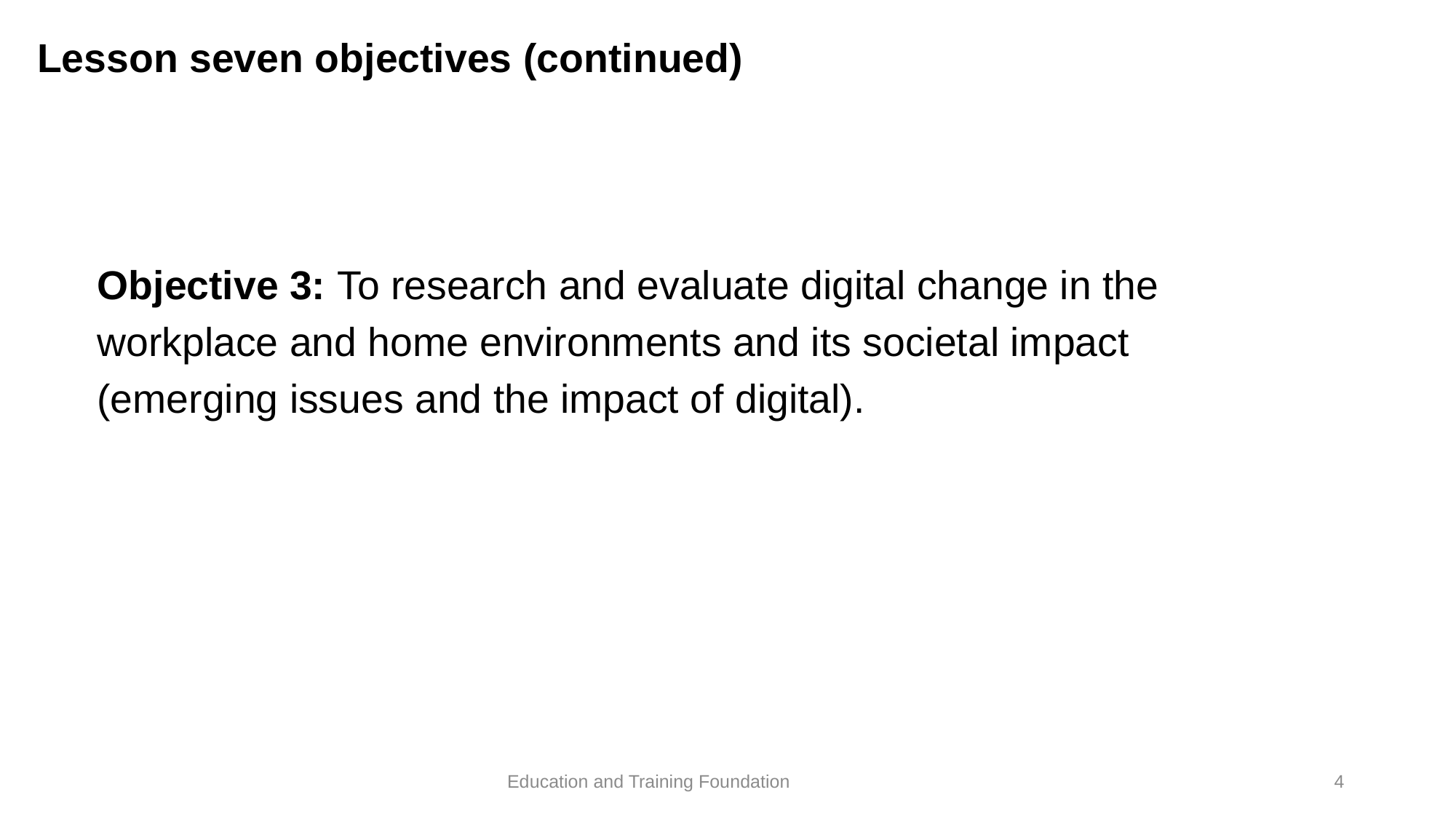

# Lesson seven objectives (continued)
Objective 3: To research and evaluate digital change in the workplace and home environments and its societal impact
(emerging issues and the impact of digital).

4
Education and Training Foundation